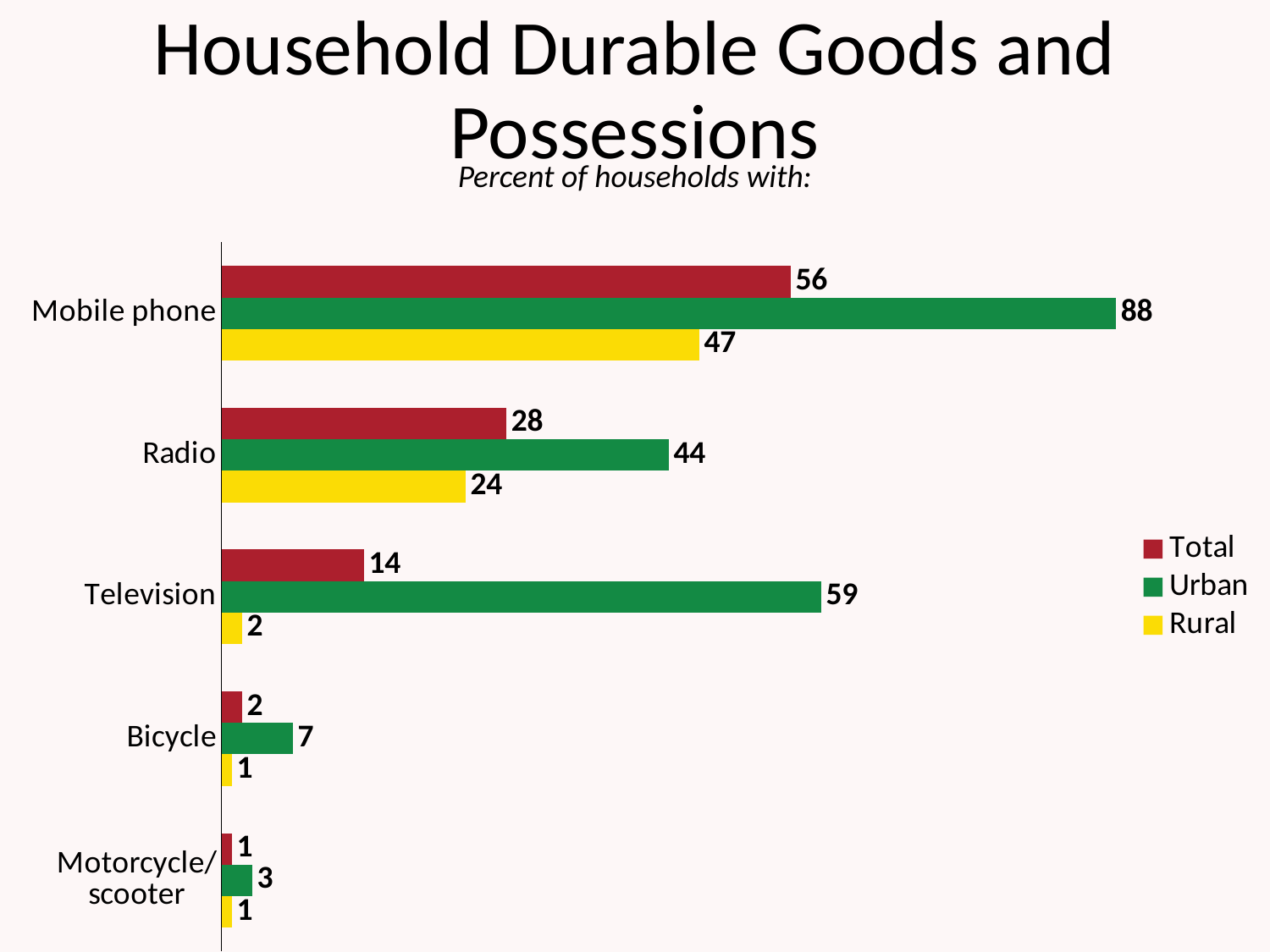

# Household Durable Goods and Possessions
Percent of households with:

### Chart

| Category | Rural | Urban | Total |
|---|---|---|---|
| Motorcycle/ scooter | 1.0 | 3.0 | 1.0 |
| Bicycle | 1.0 | 7.0 | 2.0 |
| Television | 2.0 | 59.0 | 14.0 |
| Radio | 24.0 | 44.0 | 28.0 |
| Mobile phone | 47.0 | 88.0 | 56.0 |